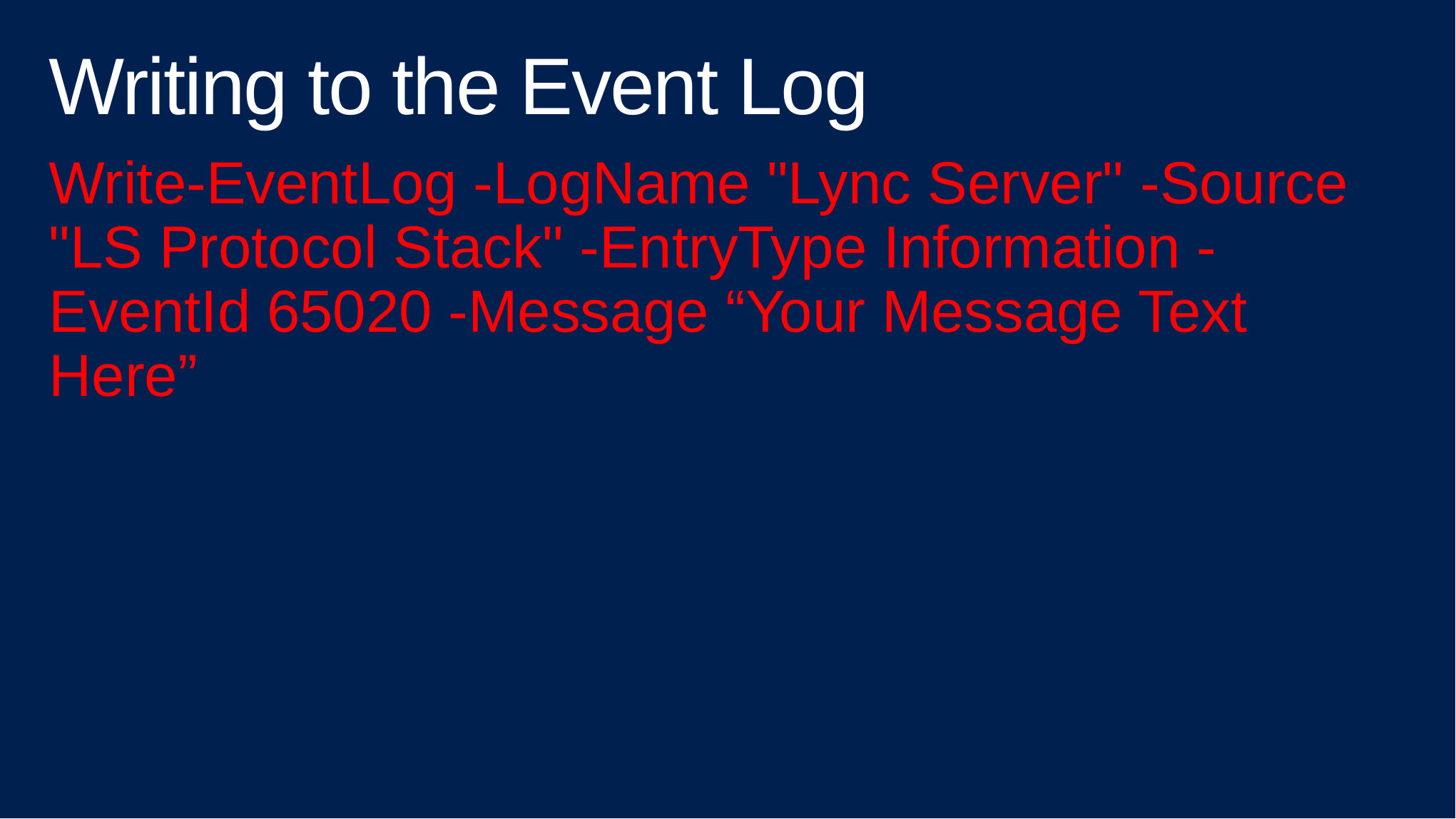

# Writing to the Event Log
Write-EventLog -LogName "Lync Server" -Source "LS Protocol Stack" -EntryType Information -EventId 65020 -Message “Your Message Text Here”